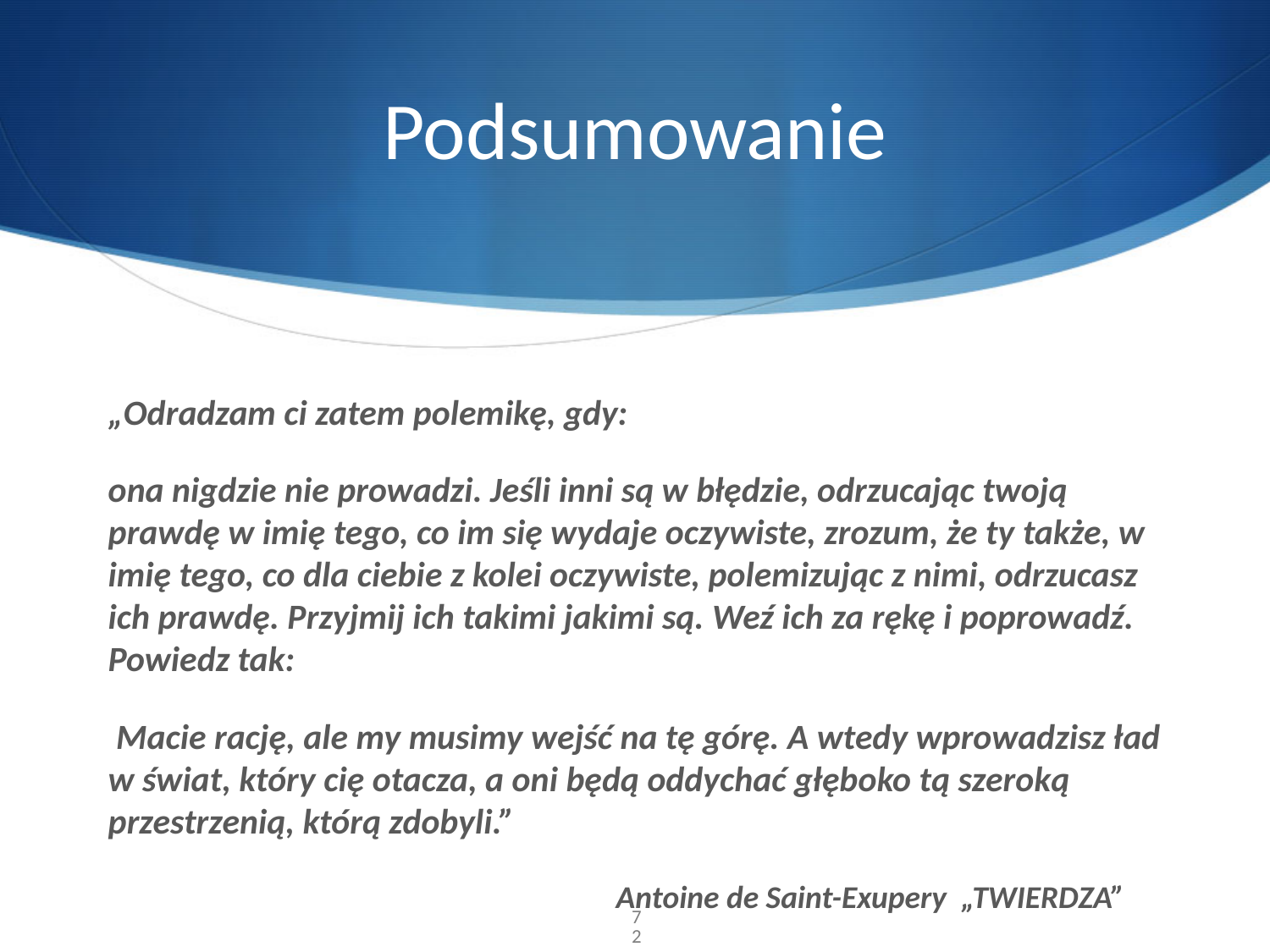

# Podsumowanie
„Odradzam ci zatem polemikę, gdy:
ona nigdzie nie prowadzi. Jeśli inni są w błędzie, odrzucając twoją prawdę w imię tego, co im się wydaje oczywiste, zrozum, że ty także, w imię tego, co dla ciebie z kolei oczywiste, polemizując z nimi, odrzucasz ich prawdę. Przyjmij ich takimi jakimi są. Weź ich za rękę i poprowadź. Powiedz tak:
 Macie rację, ale my musimy wejść na tę górę. A wtedy wprowadzisz ład w świat, który cię otacza, a oni będą oddychać głęboko tą szeroką przestrzenią, którą zdobyli.”
				Antoine de Saint-Exupery  „TWIERDZA”

72